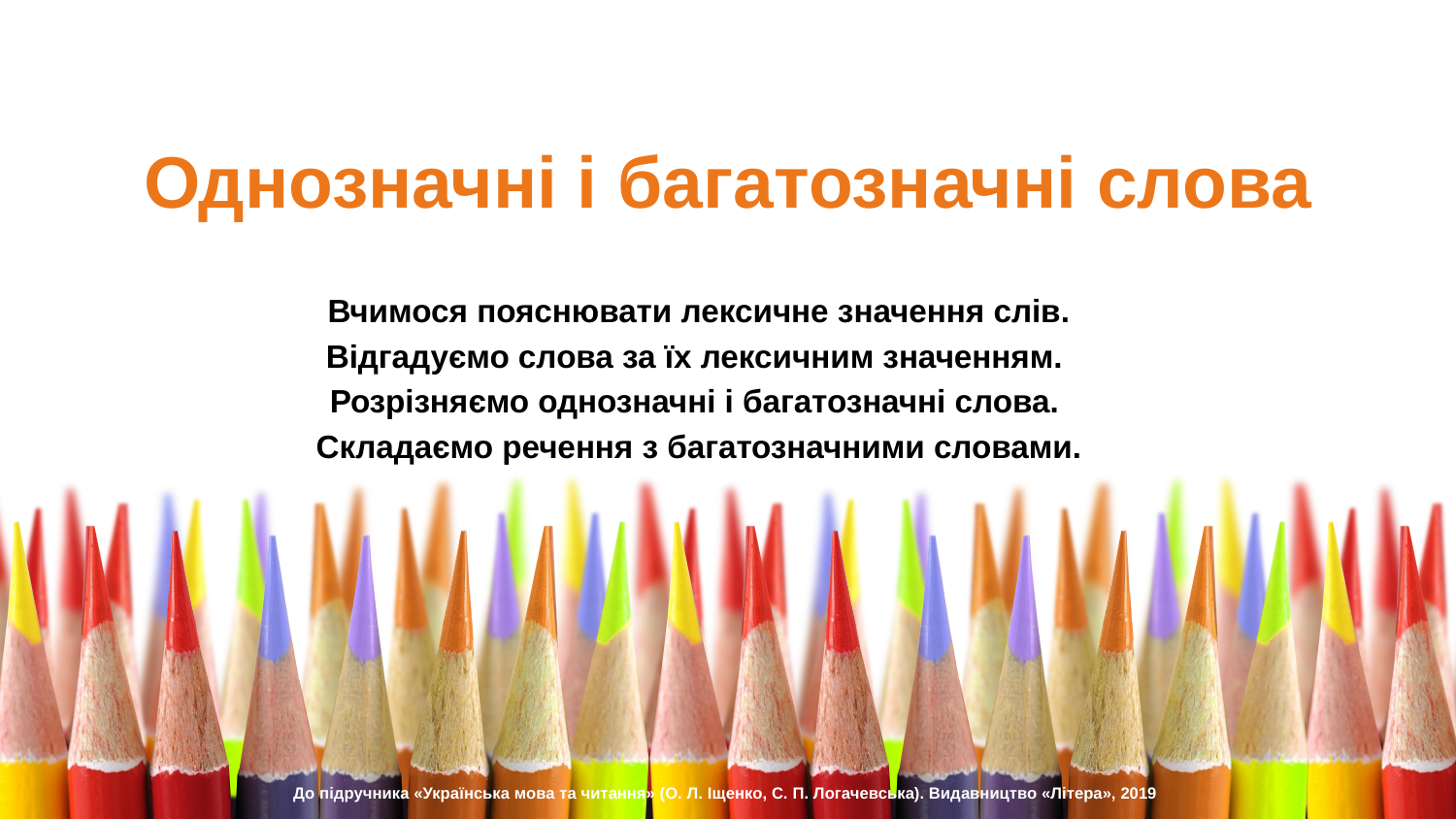

Однозначні і багатозначні слова

 Вчимося пояснювати лексичне значення слів.
Відгадуємо слова за їх лексичним значенням.
Розрізняємо однозначні і багатозначні слова.
Складаємо речення з багатозначними словами.

До підручника «Українська мова та читання» (О. Л. Іщенко, С. П. Логачевська). Видавництво «Літера», 2019